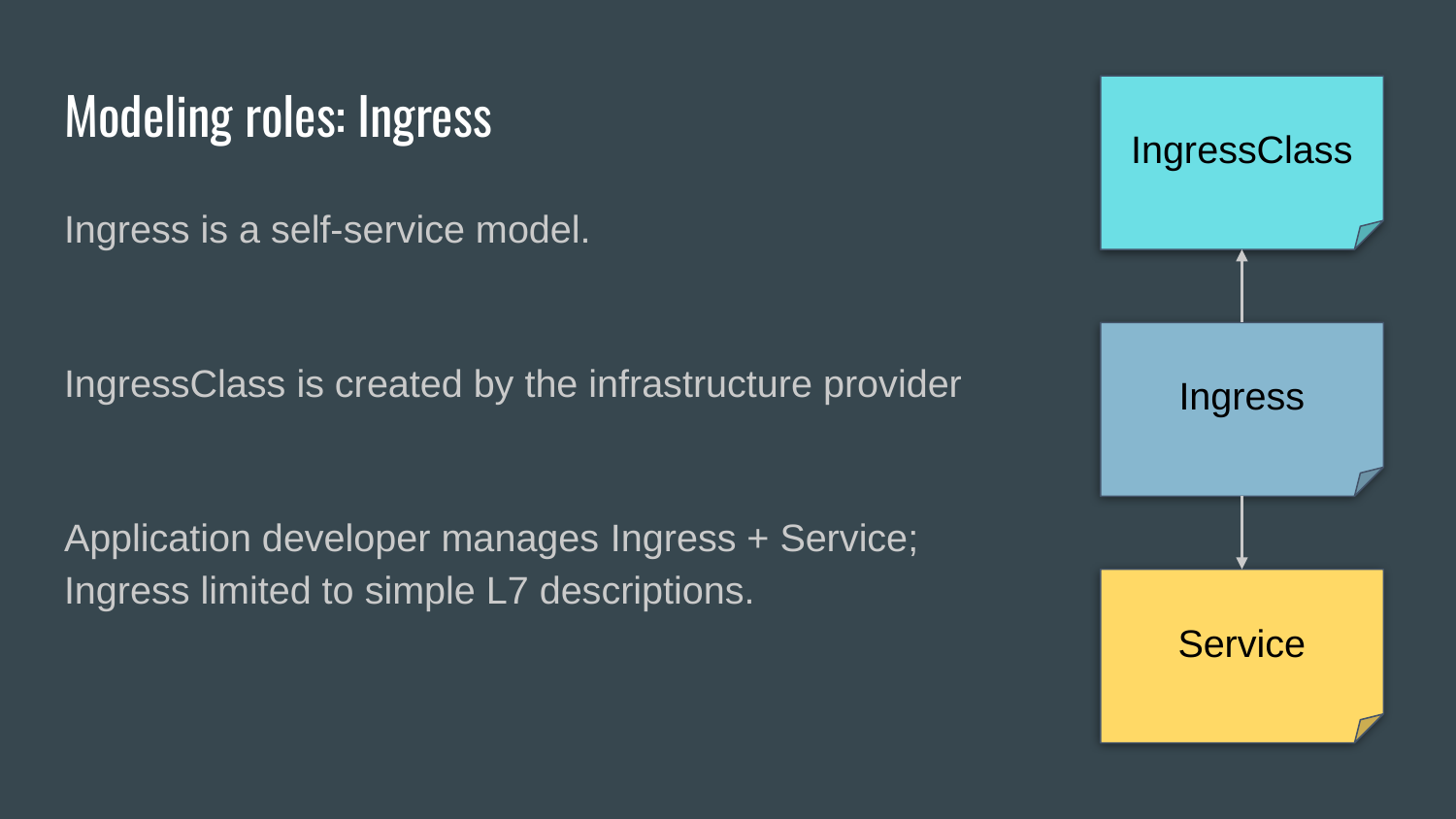

# Modeling roles: Ingress
IngressClass
Ingress is a self-service model.

IngressClass is created by the infrastructure provider

Application developer manages Ingress + Service; Ingress limited to simple L7 descriptions.
Ingress
Service